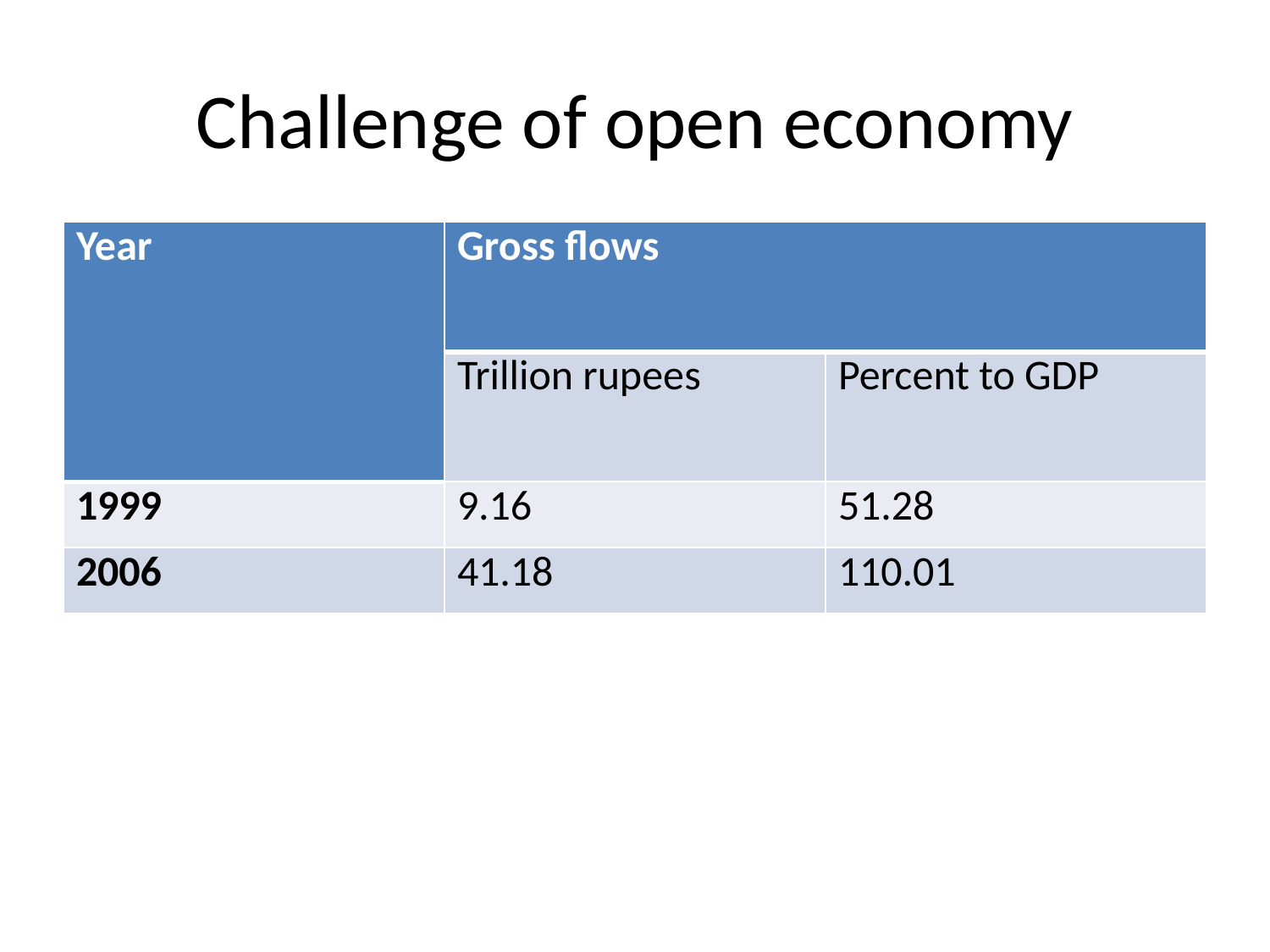

# Challenge of open economy
| Year | Gross flows |  |
| --- | --- | --- |
|  | Trillion rupees | Percent to GDP |
| 1999 | 9.16 | 51.28 |
| 2006 | 41.18 | 110.01 |